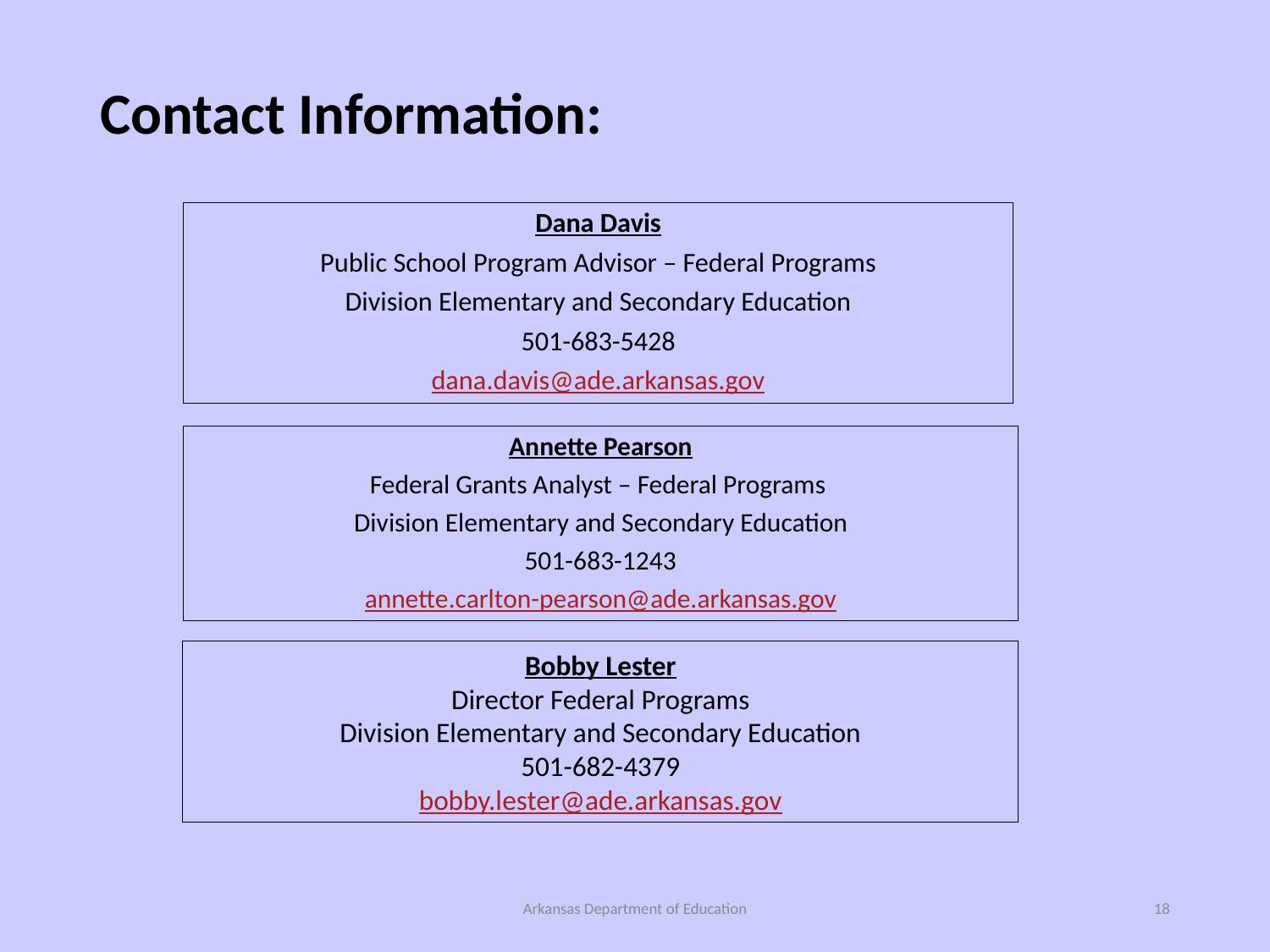

# Contact Information:
Dana Davis
Public School Program Advisor – Federal Programs
Division Elementary and Secondary Education
501-683-5428
dana.davis@ade.arkansas.gov

Annette Pearson
Federal Grants Analyst – Federal Programs
Division Elementary and Secondary Education
501-683-1243
annette.carlton-pearson@ade.arkansas.gov

Bobby Lester
Director Federal Programs
Division Elementary and Secondary Education
501-682-4379
bobby.lester@ade.arkansas.gov
Arkansas Department of Education
18